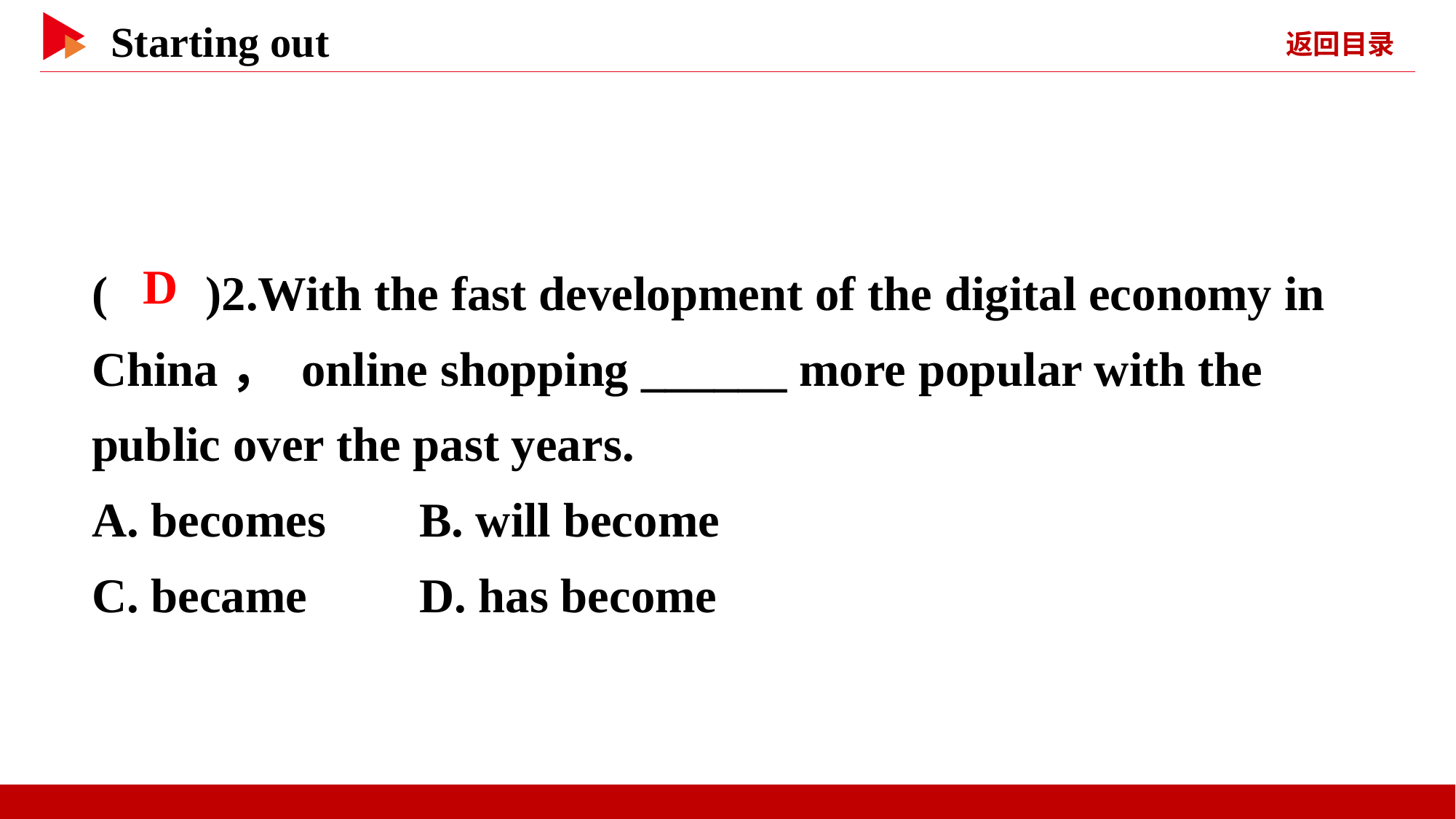

(        )2.With the fast development of the digital economy in China， online shopping ______ more popular with the public over the past years.
A. becomes 	B. will become
C. became 	D. has become
   D